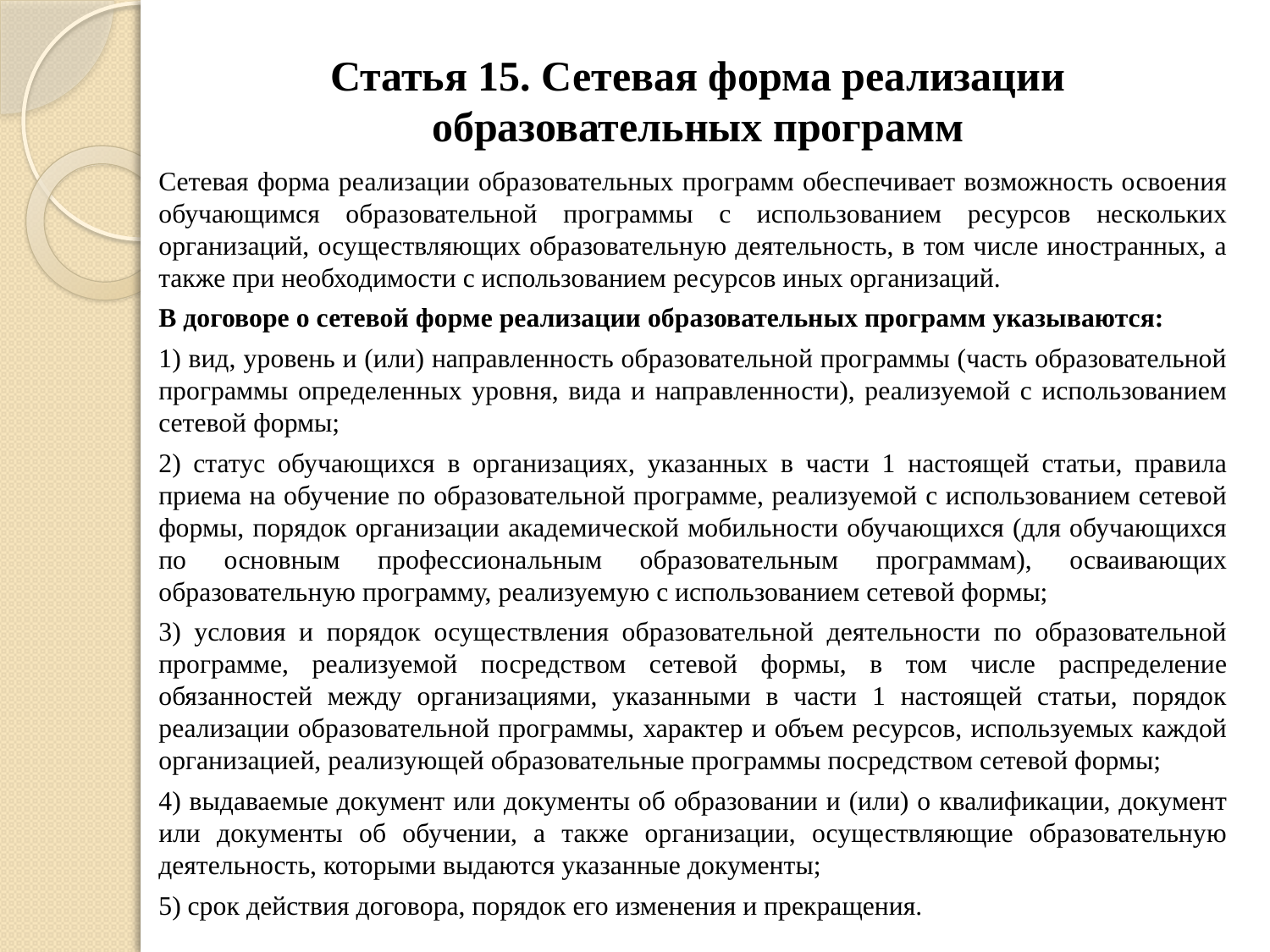

# Статья 15. Сетевая форма реализации образовательных программ
Сетевая форма реализации образовательных программ обеспечивает возможность освоения обучающимся образовательной программы с использованием ресурсов нескольких организаций, осуществляющих образовательную деятельность, в том числе иностранных, а также при необходимости с использованием ресурсов иных организаций.
В договоре о сетевой форме реализации образовательных программ указываются:
1) вид, уровень и (или) направленность образовательной программы (часть образовательной программы определенных уровня, вида и направленности), реализуемой с использованием сетевой формы;
2) статус обучающихся в организациях, указанных в части 1 настоящей статьи, правила приема на обучение по образовательной программе, реализуемой с использованием сетевой формы, порядок организации академической мобильности обучающихся (для обучающихся по основным профессиональным образовательным программам), осваивающих образовательную программу, реализуемую с использованием сетевой формы;
3) условия и порядок осуществления образовательной деятельности по образовательной программе, реализуемой посредством сетевой формы, в том числе распределение обязанностей между организациями, указанными в части 1 настоящей статьи, порядок реализации образовательной программы, характер и объем ресурсов, используемых каждой организацией, реализующей образовательные программы посредством сетевой формы;
4) выдаваемые документ или документы об образовании и (или) о квалификации, документ или документы об обучении, а также организации, осуществляющие образовательную деятельность, которыми выдаются указанные документы;
5) срок действия договора, порядок его изменения и прекращения.